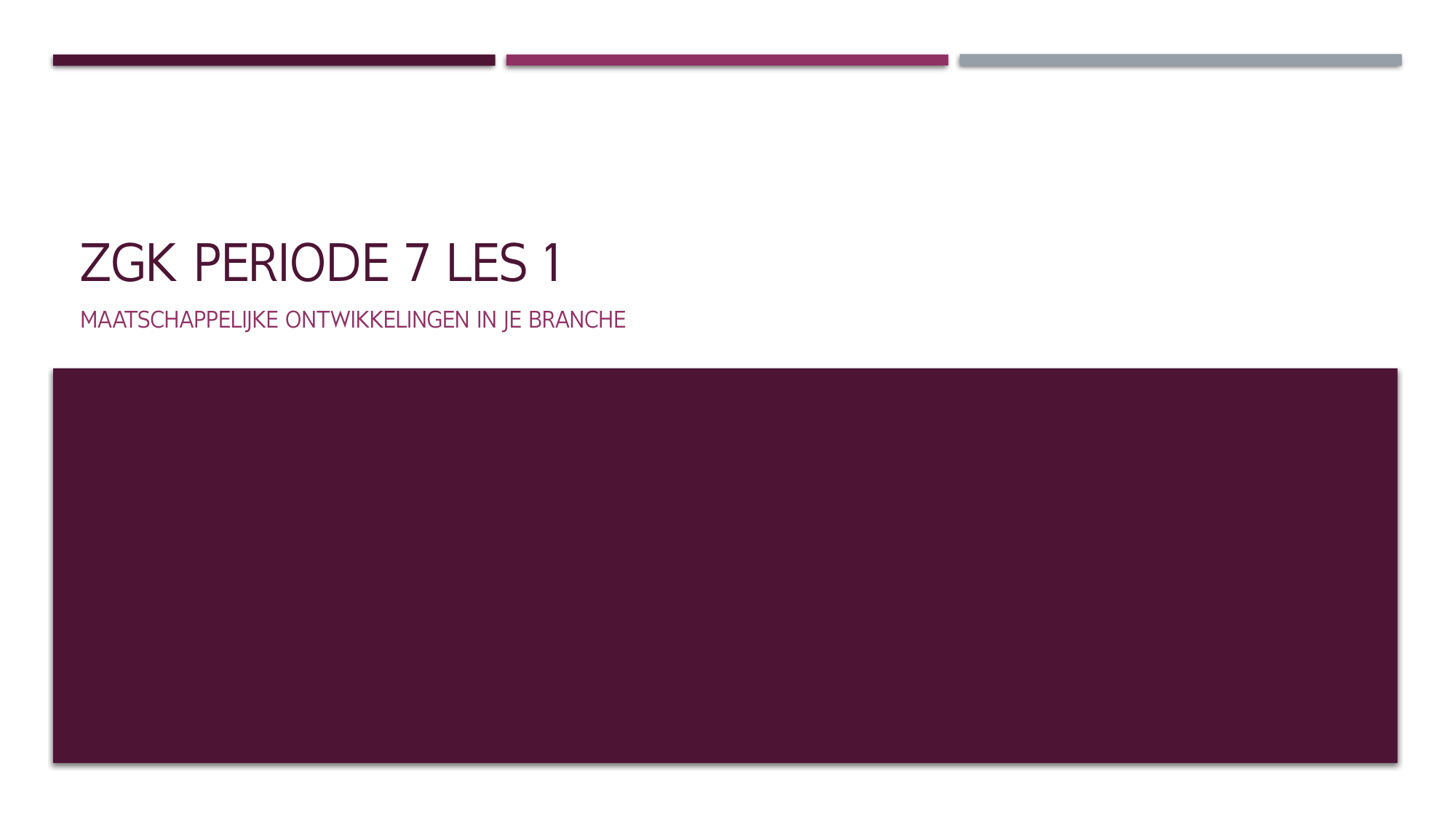

# Zgk periode 7 les 1
Maatschappelijke ontwikkelingen in je branche